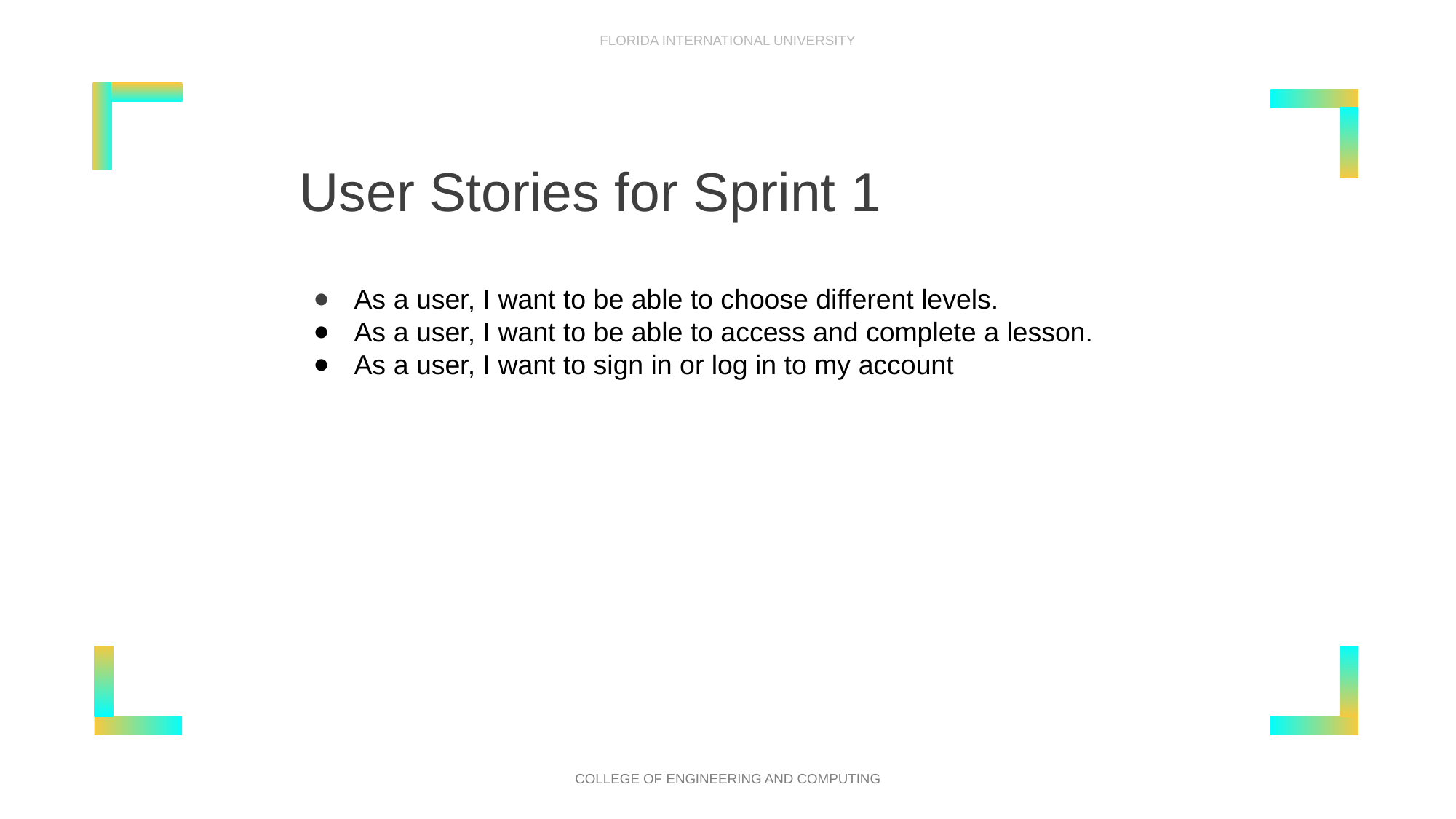

# User Stories for Sprint 1
As a user, I want to be able to choose different levels.
As a user, I want to be able to access and complete a lesson.
As a user, I want to sign in or log in to my account